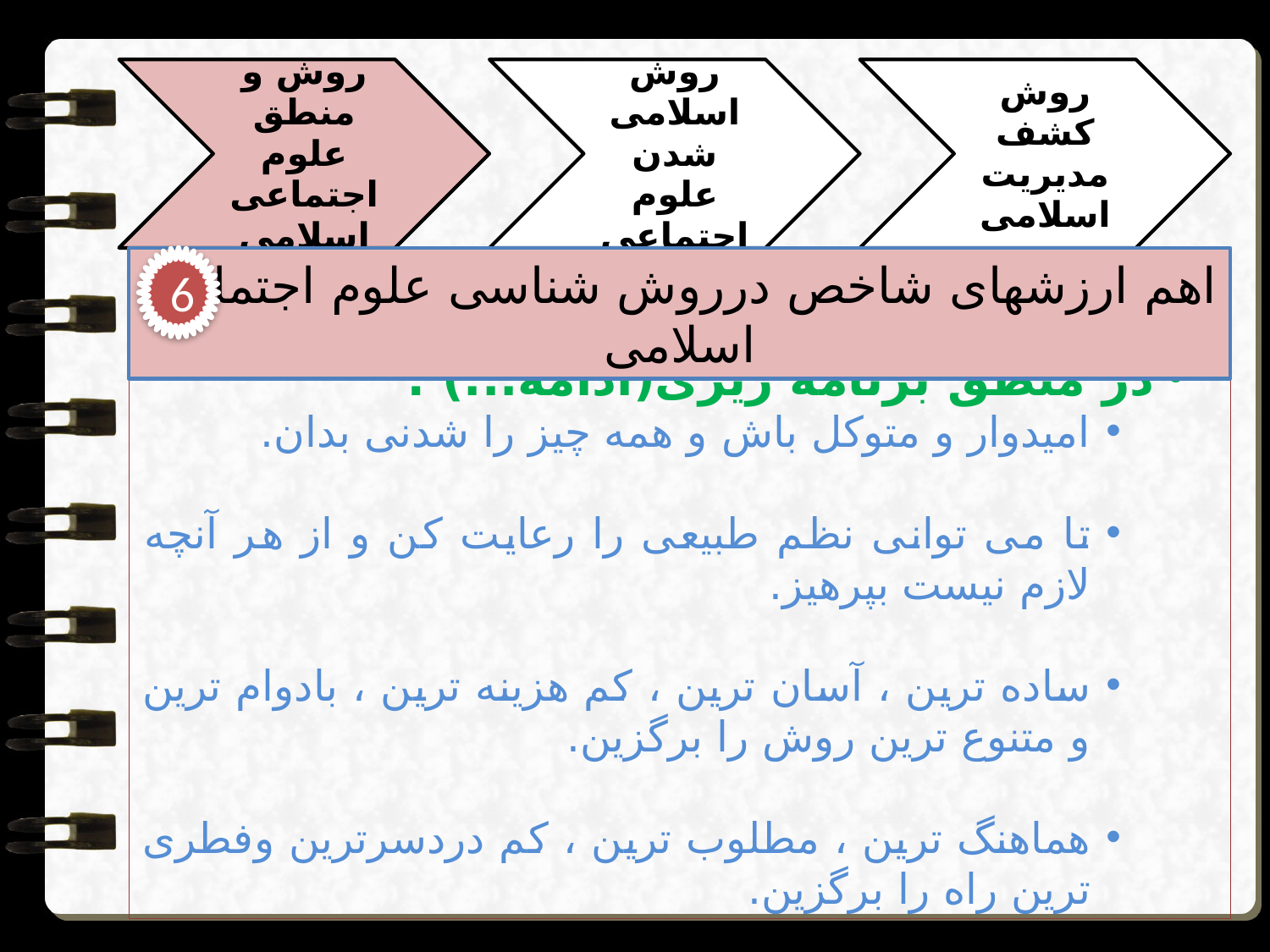

اهم ارزشهای شاخص درروش شناسی علوم اجتماعی اسلامی
6
در منطق برنامه ریزی(ادامه...) :
امیدوار و متوکل باش و همه چیز را شدنی بدان.

تا می توانی نظم طبیعی را رعایت کن و از هر آنچه لازم نیست بپرهیز.

ساده ترین ، آسان ترین ، کم هزینه ترین ، بادوام ترین و متنوع ترین روش را برگزین.

هماهنگ ترین ، مطلوب ترین ، کم دردسرترین وفطری ترین راه را برگزین.